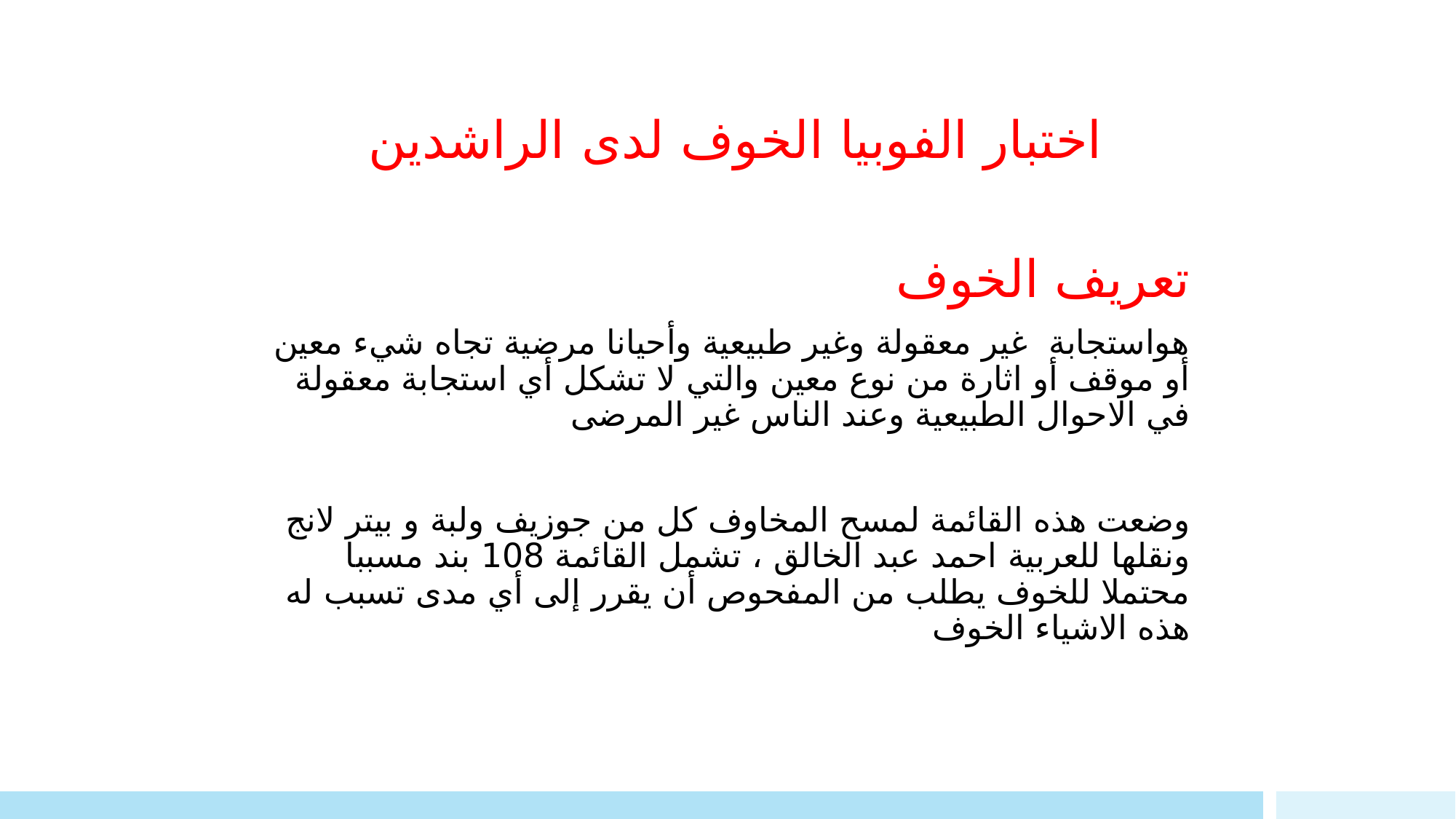

# اختبار الفوبيا الخوف لدى الراشدين

تعريف الخوف
هواستجابة  غير معقولة وغير طبيعية وأحيانا مرضية تجاه شيء معين أو موقف أو اثارة من نوع معين والتي لا تشكل أي استجابة معقولة في الاحوال الطبيعية وعند الناس غير المرضى

وضعت هذه القائمة لمسح المخاوف كل من جوزيف ولبة و بيتر لانج ونقلها للعربية احمد عبد الخالق ، تشمل القائمة 108 بند مسببا محتملا للخوف يطلب من المفحوص أن يقرر إلى أي مدى تسبب له هذه الاشياء الخوف